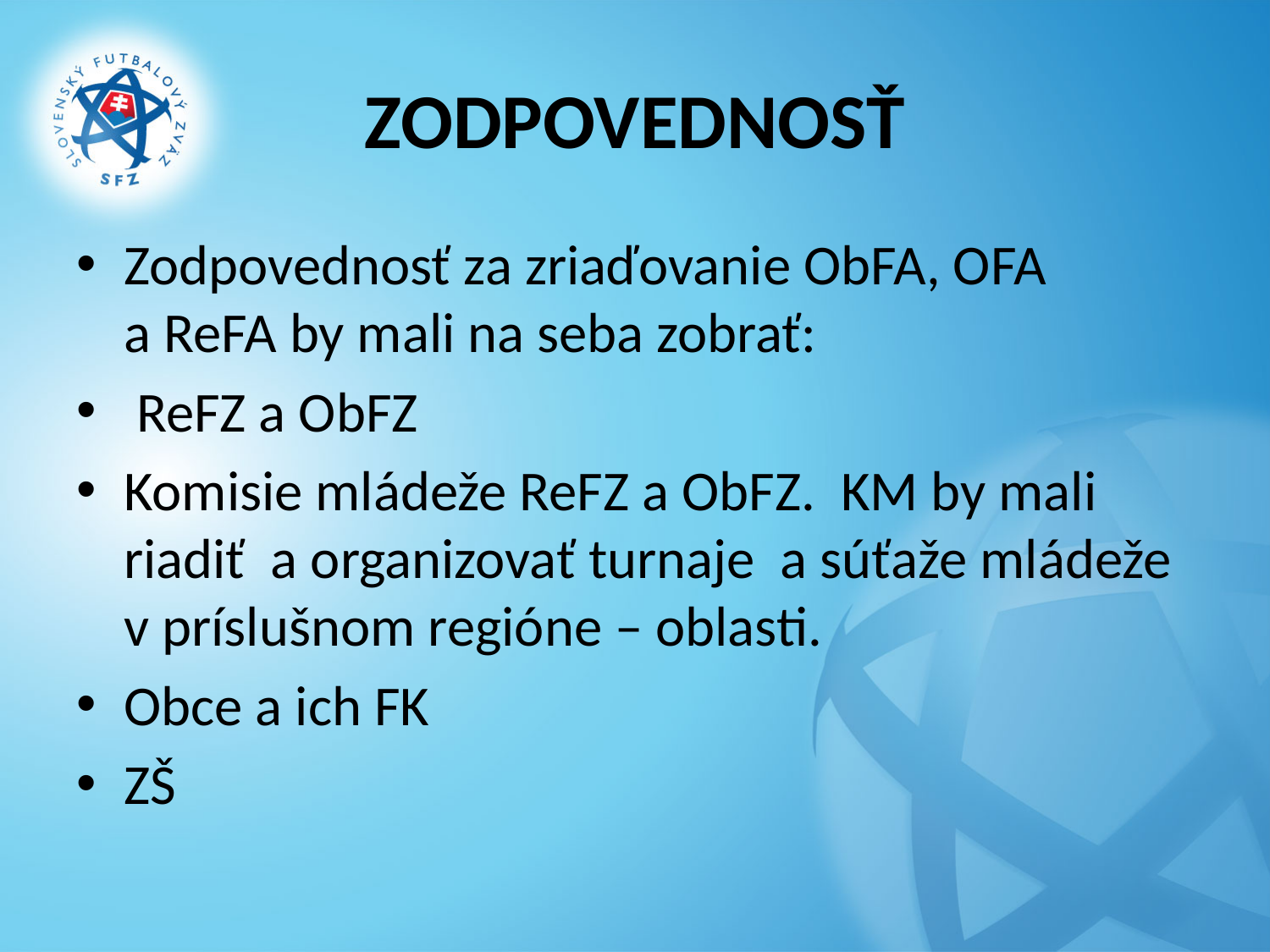

# ZODPOVEDNOSŤ
Zodpovednosť za zriaďovanie ObFA, OFA a ReFA by mali na seba zobrať:
 ReFZ a ObFZ
Komisie mládeže ReFZ a ObFZ.  KM by mali riadiť  a organizovať turnaje  a súťaže mládeže v príslušnom regióne – oblasti.
Obce a ich FK
ZŠ